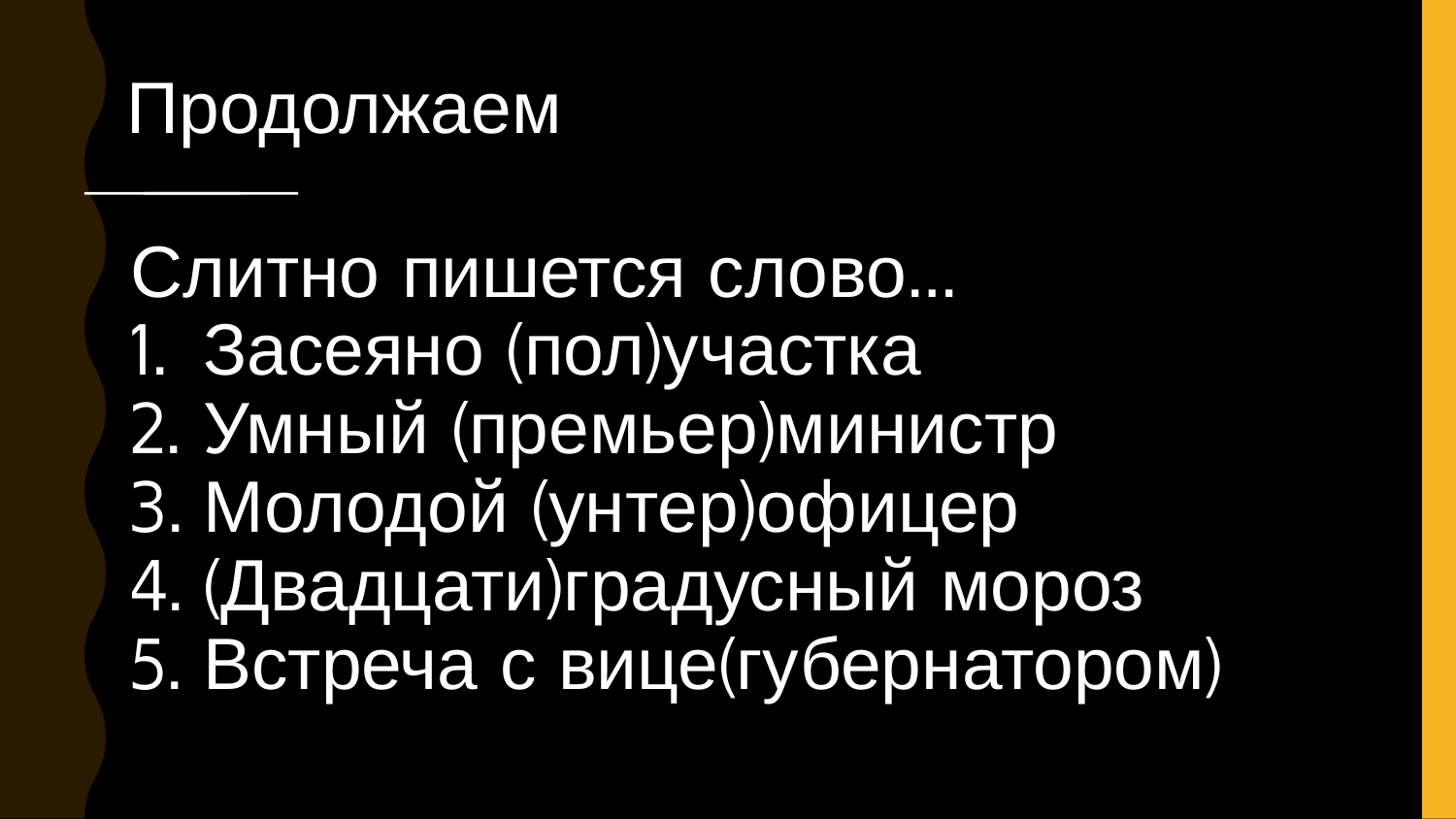

# Продолжаем
Слитно пишется слово…
Засеяно (пол)участка
Умный (премьер)министр
Молодой (унтер)офицер
(Двадцати)градусный мороз
Встреча с вице(губернатором)